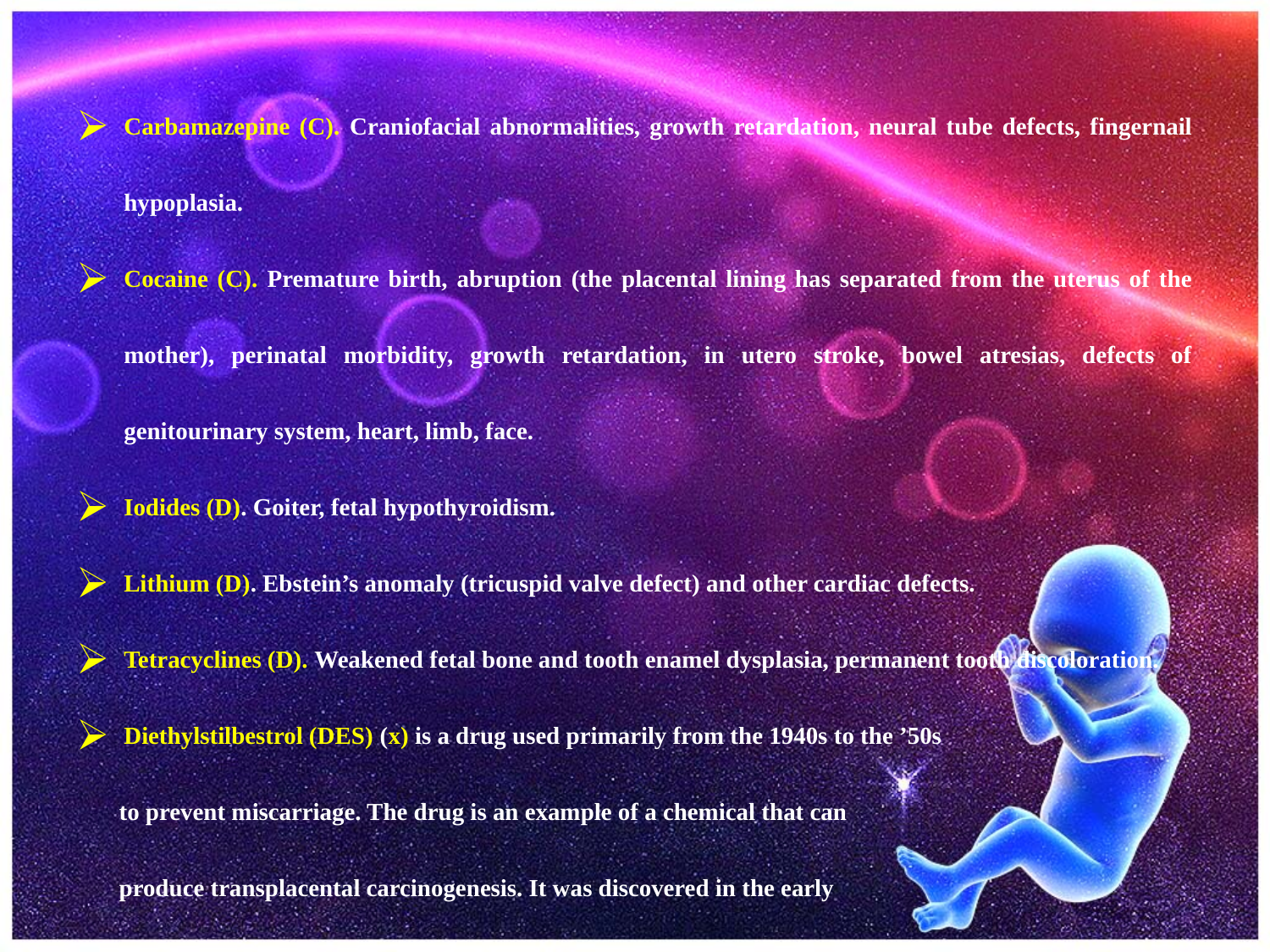

Carbamazepine (C). Craniofacial abnormalities, growth retardation, neural tube defects, fingernail hypoplasia.
Cocaine (C). Premature birth, abruption (the placental lining has separated from the uterus of the mother), perinatal morbidity, growth retardation, in utero stroke, bowel atresias, defects of genitourinary system, heart, limb, face.
Iodides (D). Goiter, fetal hypothyroidism.
Lithium (D). Ebstein’s anomaly (tricuspid valve defect) and other cardiac defects.
Tetracyclines (D). Weakened fetal bone and tooth enamel dysplasia, permanent tooth discoloration.
Diethylstilbestrol (DES) (x) is a drug used primarily from the 1940s to the ’50s
       to prevent miscarriage. The drug is an example of a chemical that can
       produce transplacental carcinogenesis. It was discovered in the early
       1970s that exposures to diethylstilbestrol before the ninth week of
        gestation could lead to the formation of rare vaginal and cervical cancers in
        female progenies.